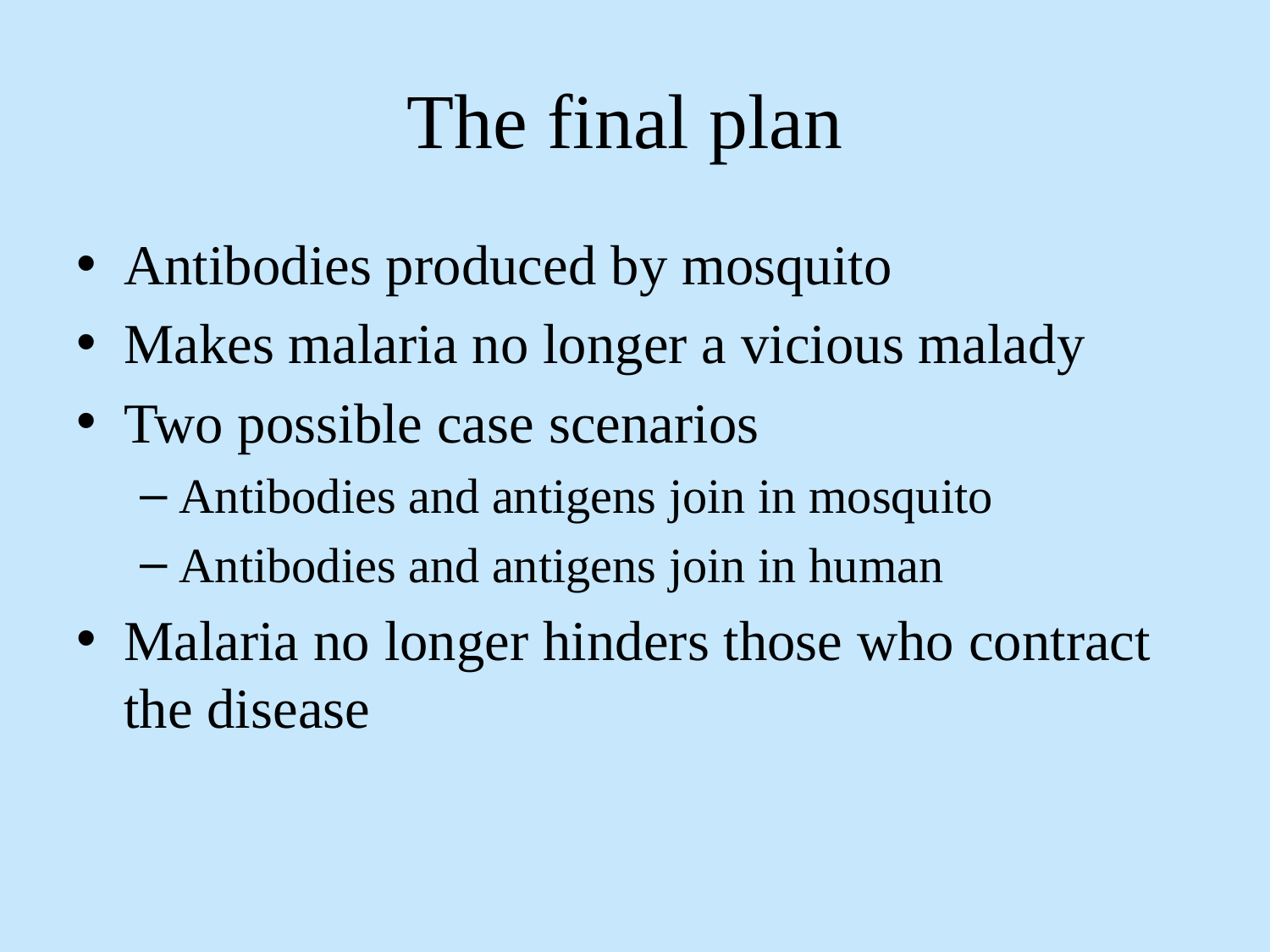

# The final plan
Antibodies produced by mosquito
Makes malaria no longer a vicious malady
Two possible case scenarios
Antibodies and antigens join in mosquito
Antibodies and antigens join in human
Malaria no longer hinders those who contract the disease